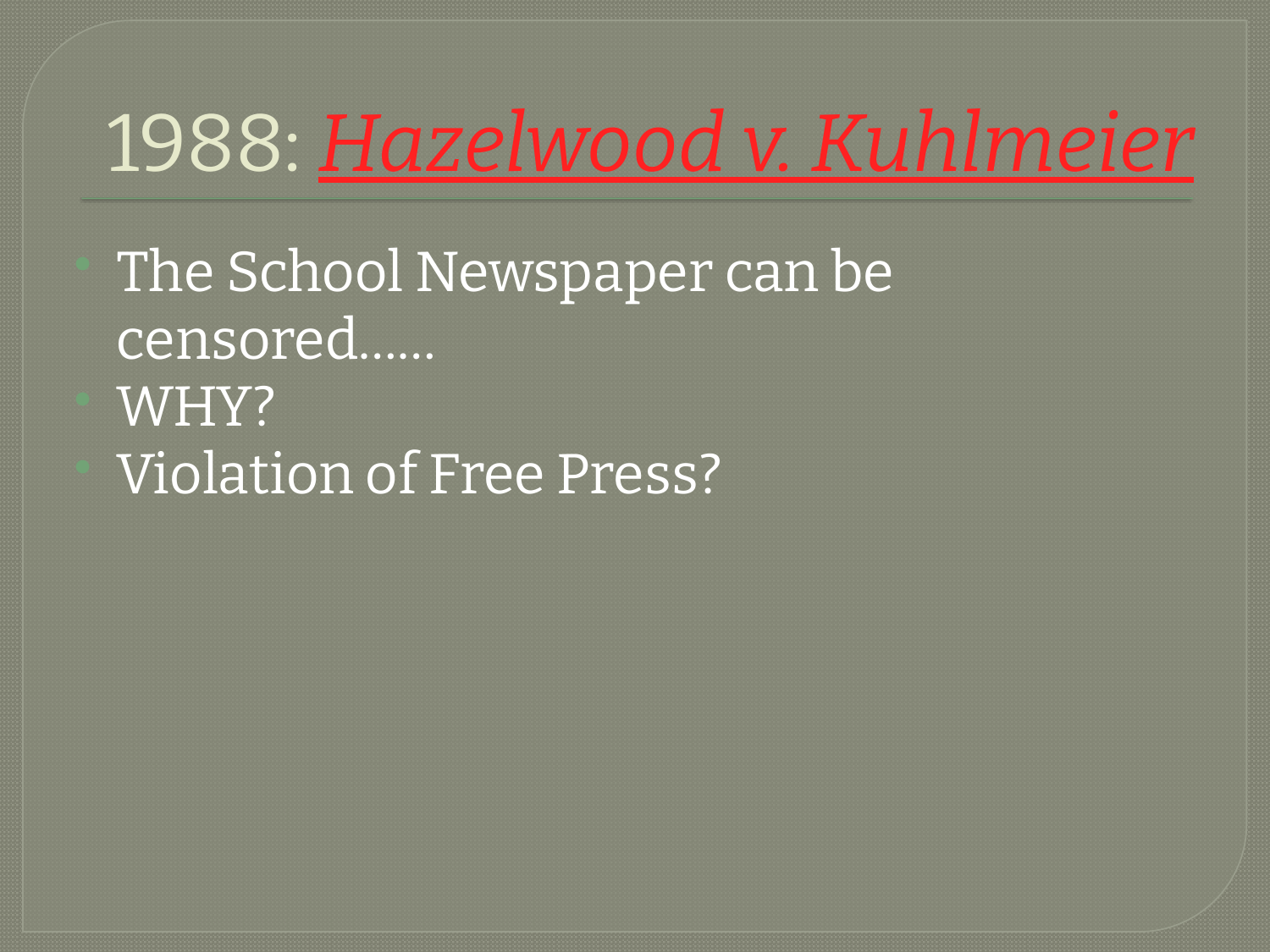

# 1988: Hazelwood v. Kuhlmeier
The School Newspaper can be censored……
WHY?
Violation of Free Press?